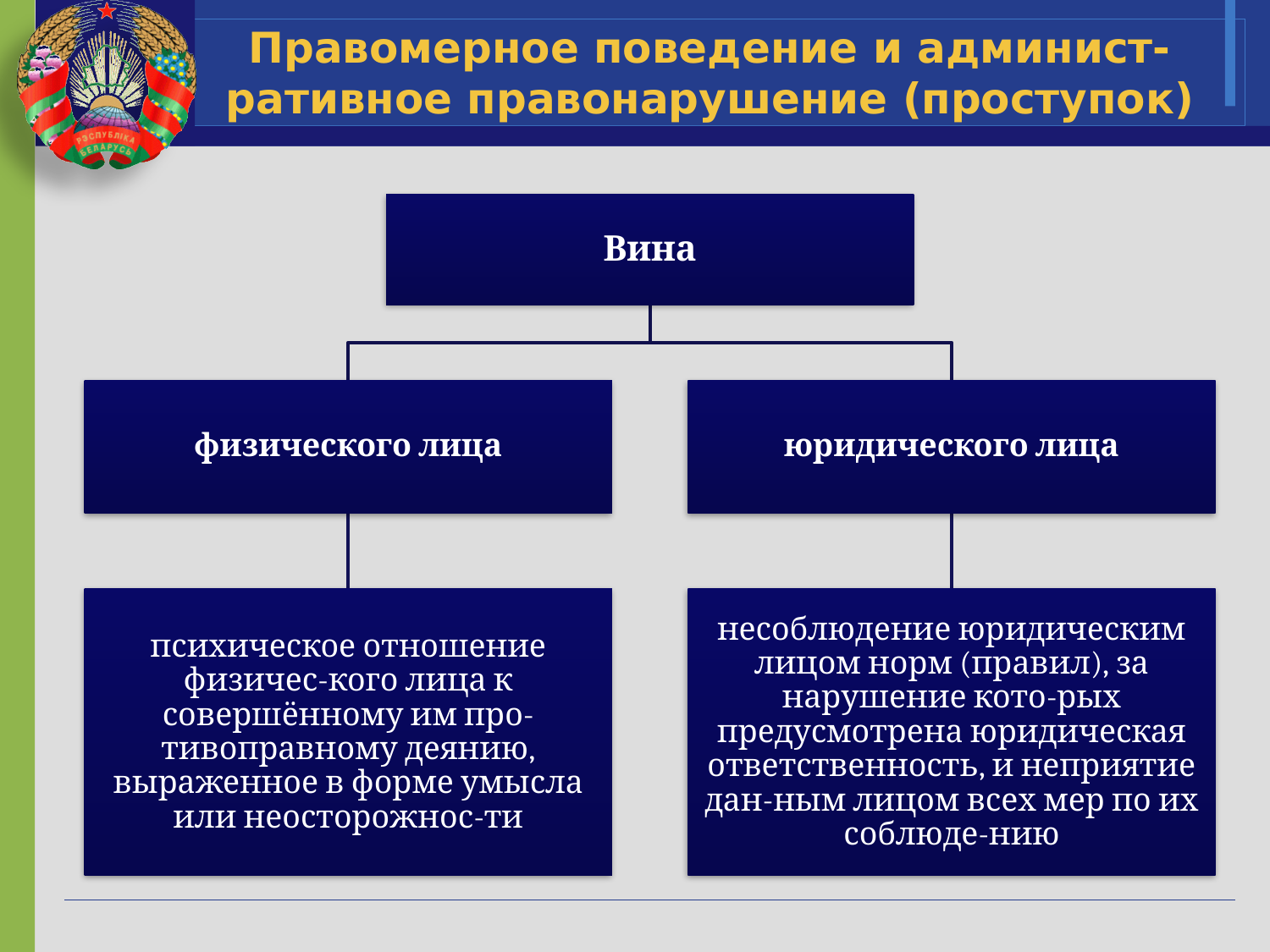

# Правомерное поведение и админист-ративное правонарушение (проступок)
Вина
физического лица
психическое отношение физичес-кого лица к совершённому им про-тивоправному деянию, выраженное в форме умысла или неосторожнос-ти
юридического лица
несоблюдение юридическим лицом норм (правил), за нарушение кото-рых предусмотрена юридическая ответственность, и неприятие дан-ным лицом всех мер по их соблюде-нию